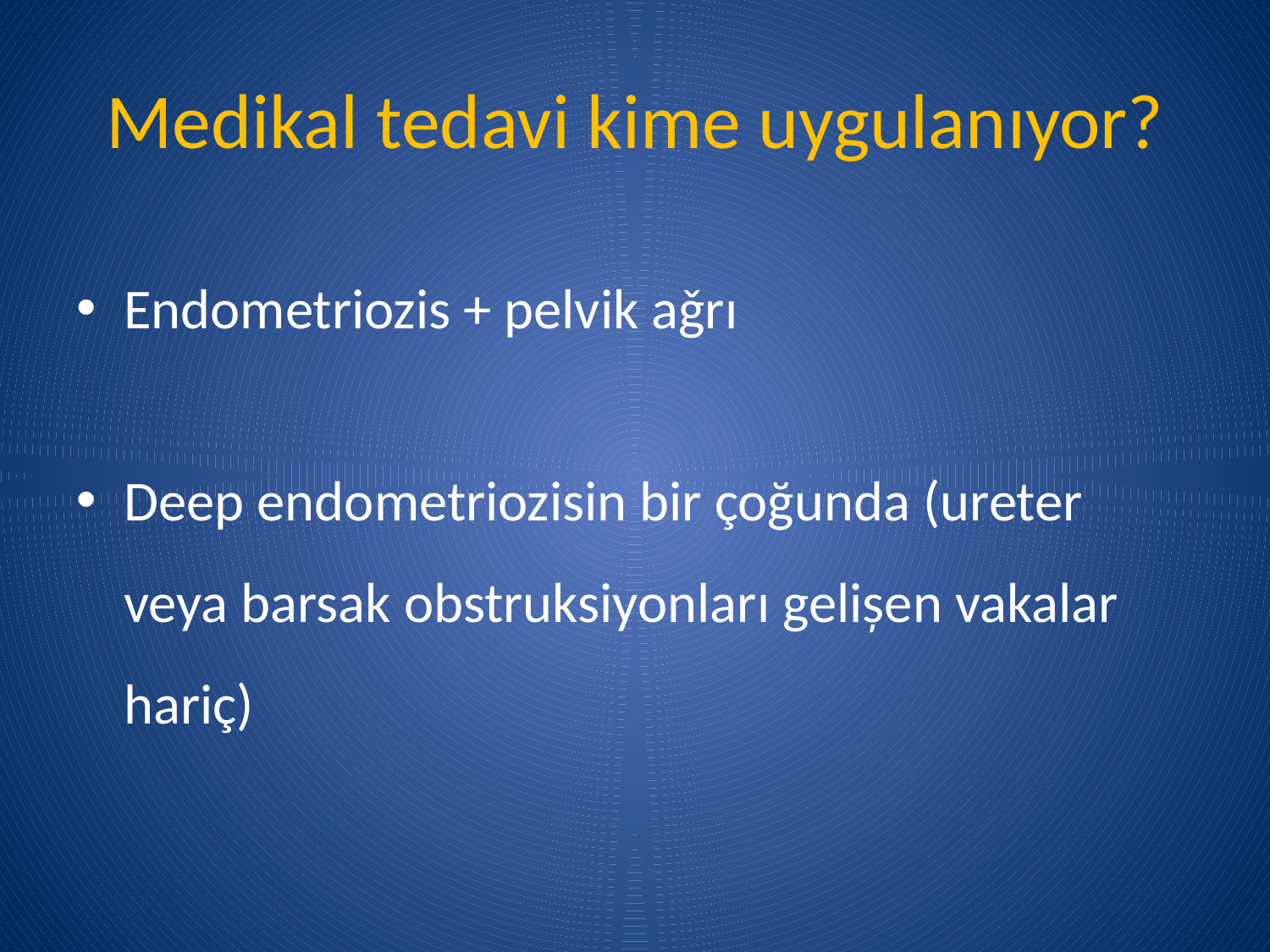

# Medikal tedavi kime uygulanıyor?
Endometriozis + pelvik aǧrı

Deep endometriozisin bir çoğunda (ureter veya barsak obstruksiyonları gelișen vakalar hariç)